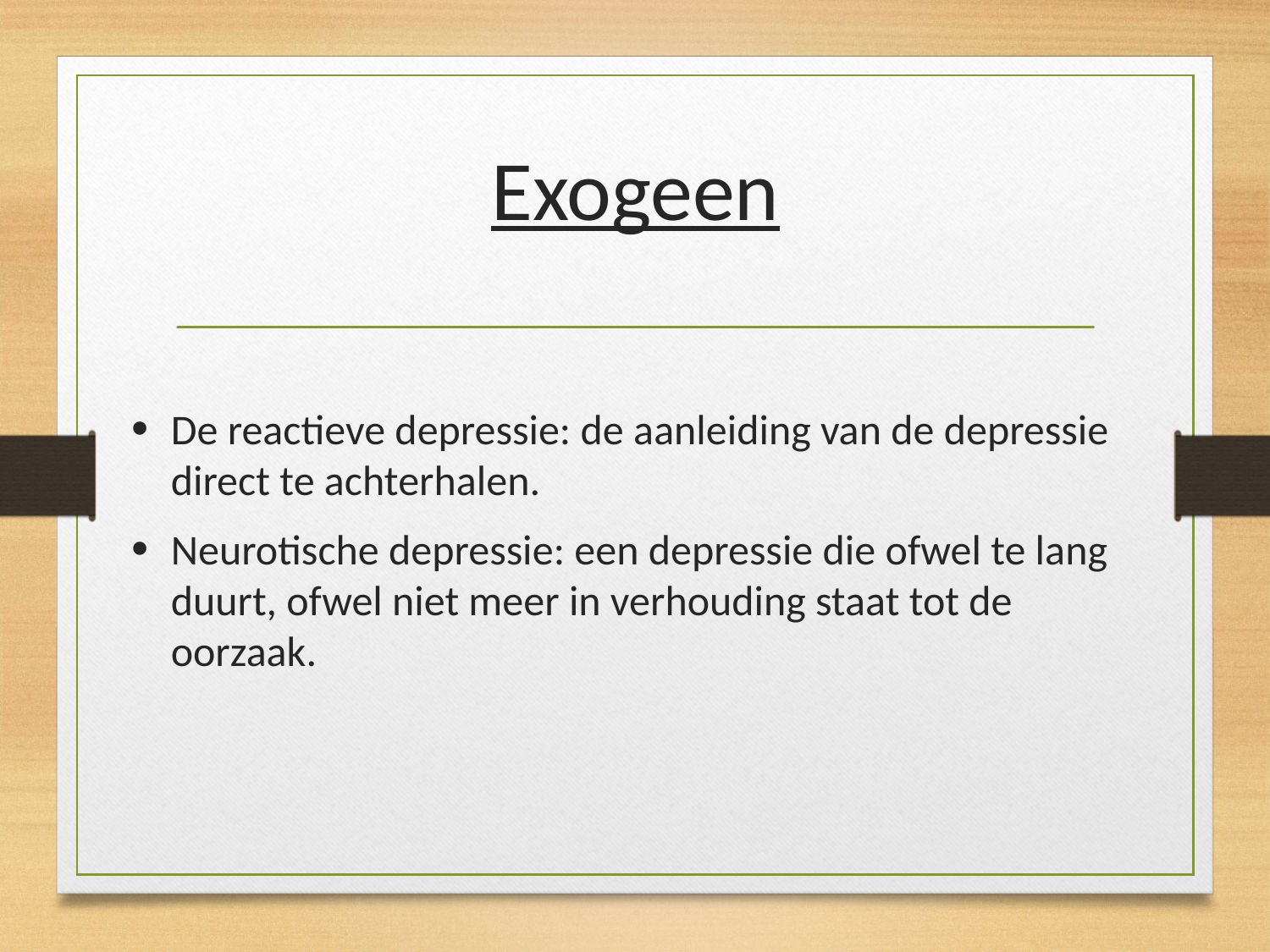

# Exogeen

De reactieve depressie: de aanleiding van de depressie direct te achterhalen.
Neurotische depressie: een depressie die ofwel te lang duurt, ofwel niet meer in verhouding staat tot de oorzaak.